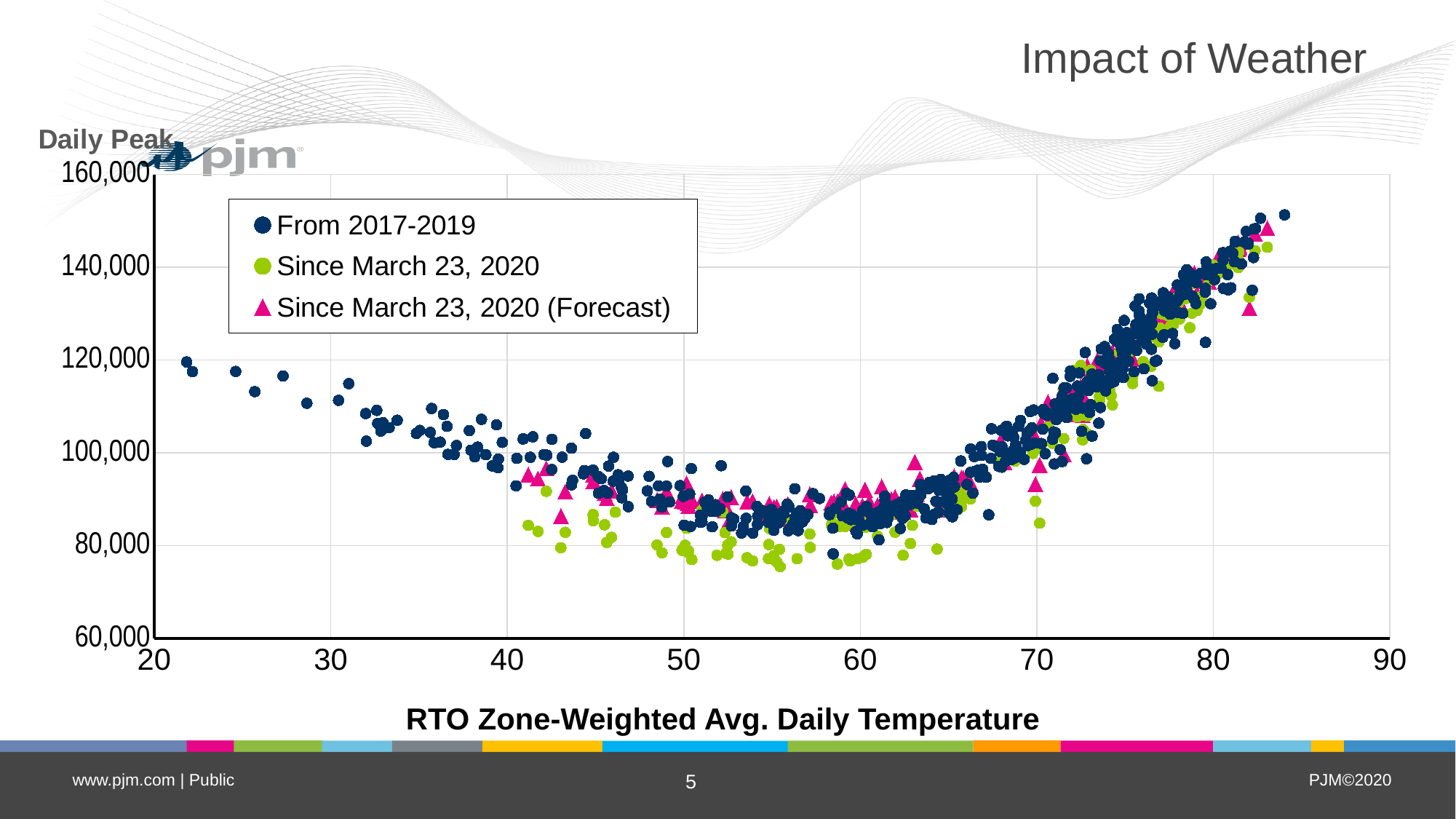

# Impact of Weather

### Chart

| Category |  |  |  |
|---|---|---|---|
RTO Zone-Weighted Avg. Daily Temperature